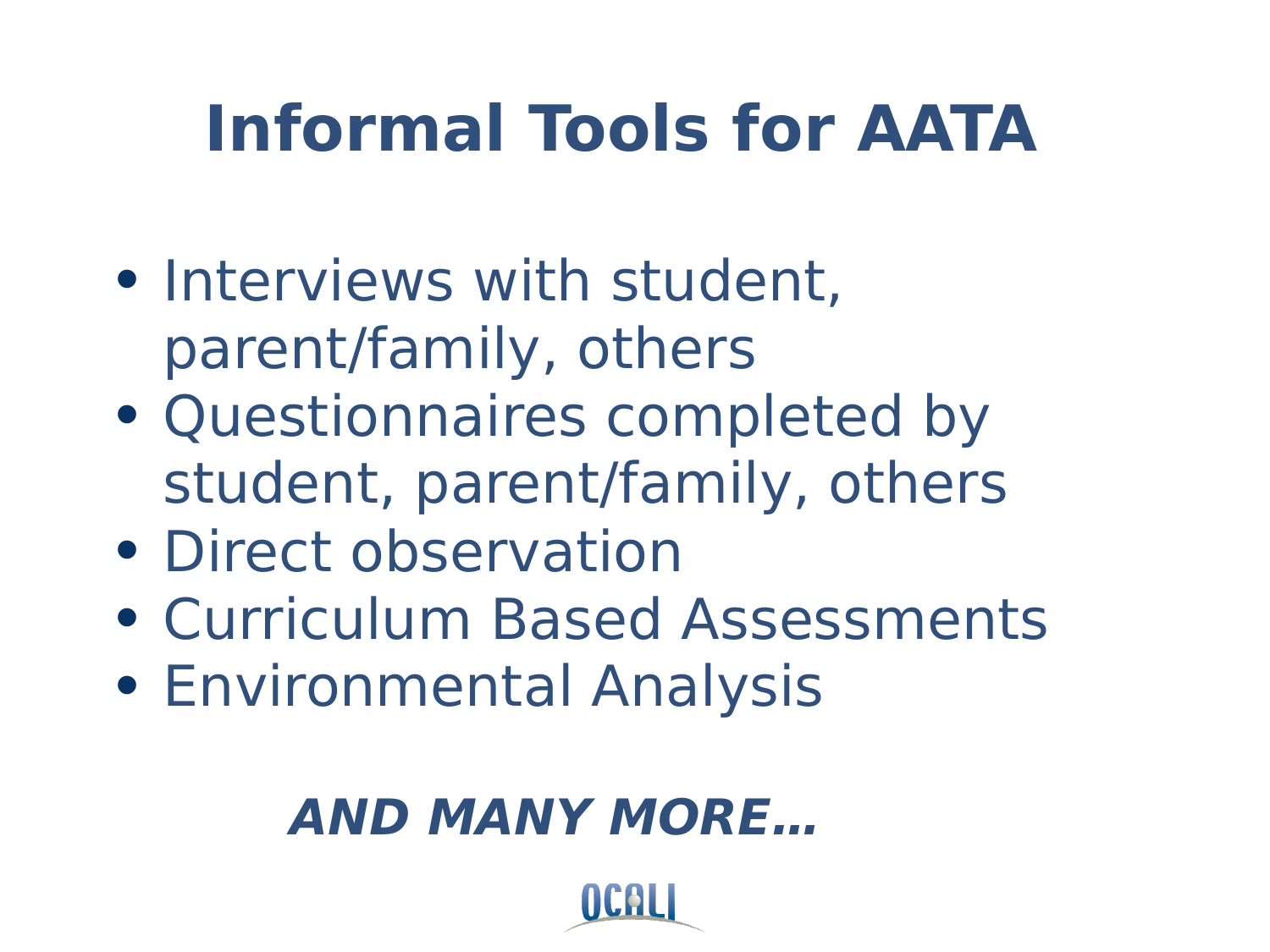

# Informal Tools for AATA
Interviews with student, parent/family, others
Questionnaires completed by student, parent/family, others
Direct observation
Curriculum Based Assessments
Environmental Analysis

		AND MANY MORE…